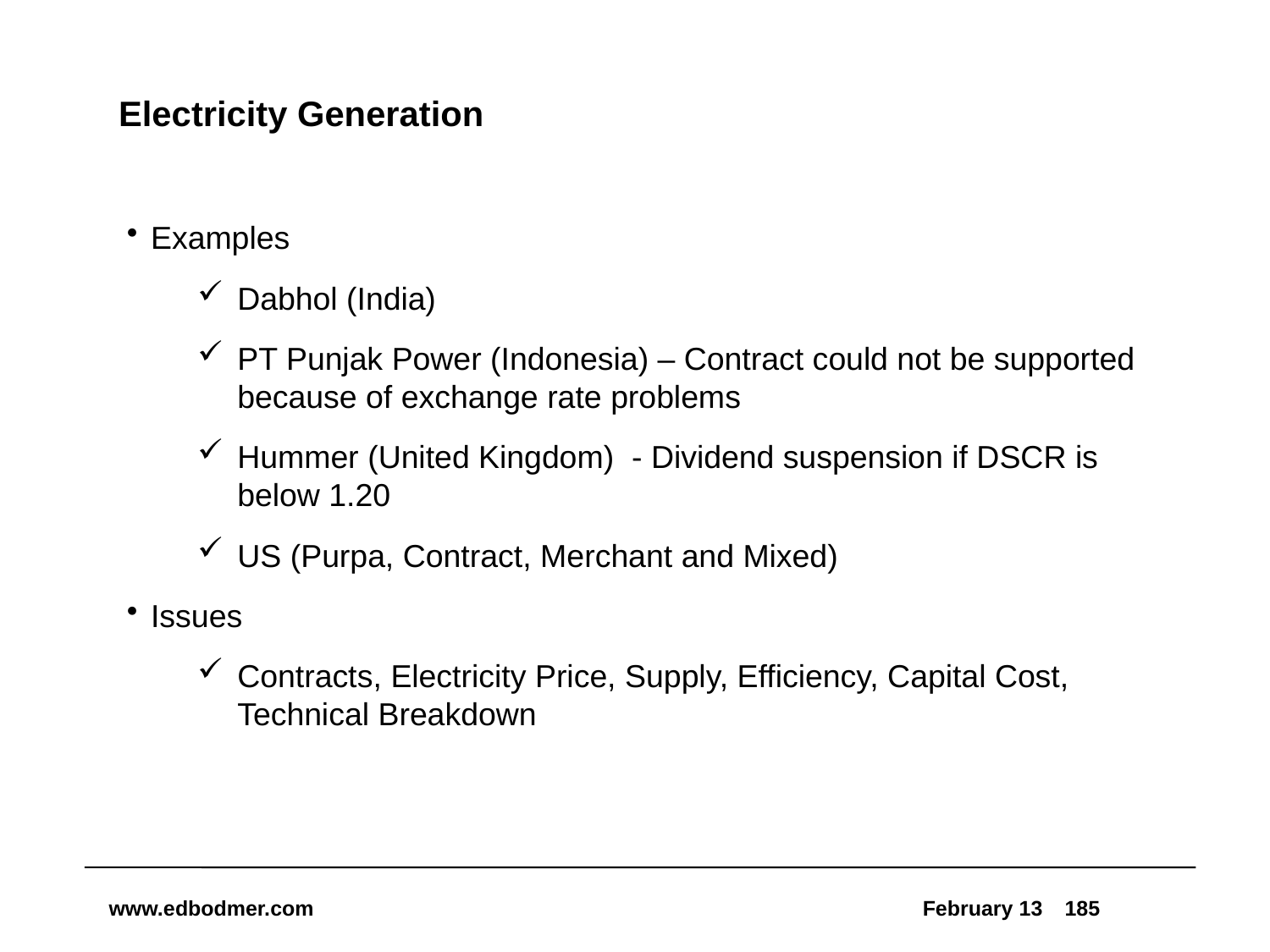

# Electricity Generation
Examples
Dabhol (India)
PT Punjak Power (Indonesia) – Contract could not be supported because of exchange rate problems
Hummer (United Kingdom)  - Dividend suspension if DSCR is below 1.20
US (Purpa, Contract, Merchant and Mixed)
Issues
Contracts, Electricity Price, Supply, Efficiency, Capital Cost, Technical Breakdown